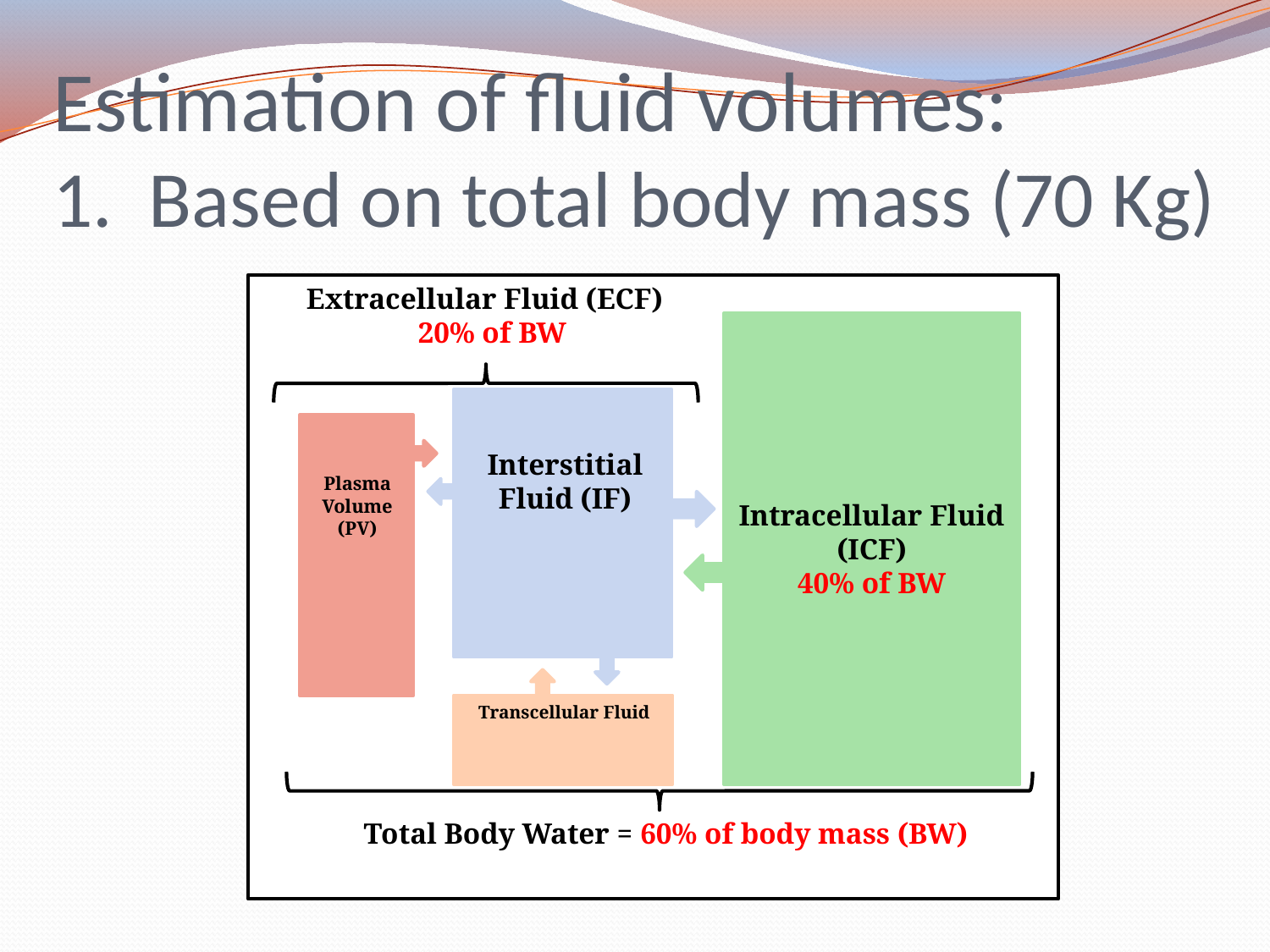

# Estimation of fluid volumes: 1.  Based on total body mass (70 Kg)
Extracellular Fluid (ECF)
20% of BW

Interstitial Fluid (IF)

Plasma Volume
(PV)

Intracellular Fluid (ICF)
40% of BW

Transcellular Fluid

Total Body Water = 60% of body mass (BW)